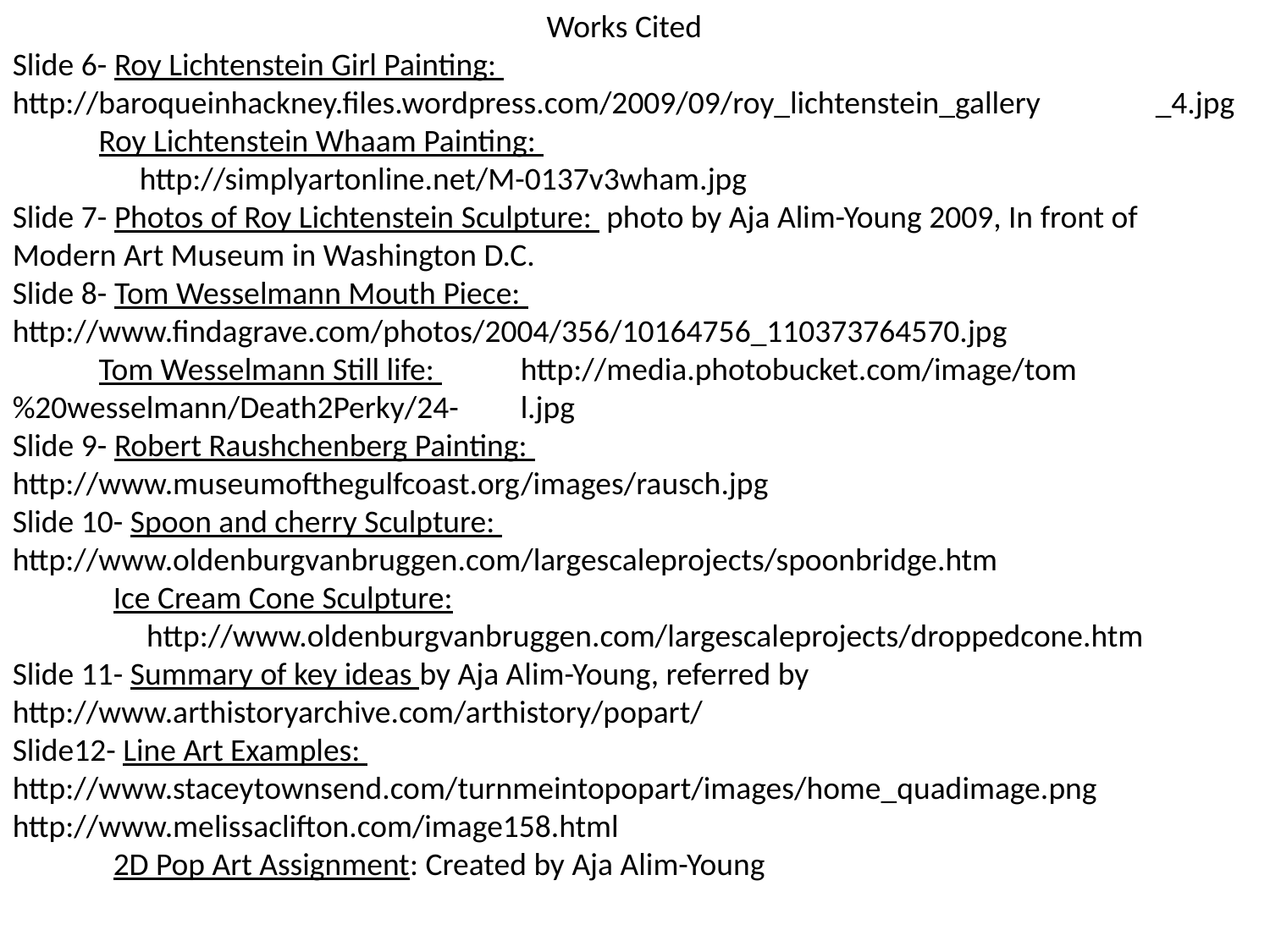

Works Cited
Slide 6- Roy Lichtenstein Girl Painting: 	http://baroqueinhackney.files.wordpress.com/2009/09/roy_lichtenstein_gallery	_4.jpg
            Roy Lichtenstein Whaam Painting:
	http://simplyartonline.net/M-0137v3wham.jpg
Slide 7- Photos of Roy Lichtenstein Sculpture:  photo by Aja Alim-Young 2009, In front of 	Modern Art Museum in Washington D.C.
Slide 8- Tom Wesselmann Mouth Piece: 	http://www.findagrave.com/photos/2004/356/10164756_110373764570.jpg
            Tom Wesselmann Still life: 	http://media.photobucket.com/image/tom%20wesselmann/Death2Perky/24-	l.jpg
Slide 9- Robert Raushchenberg Painting: 	http://www.museumofthegulfcoast.org/images/rausch.jpg
Slide 10- Spoon and cherry Sculpture: 	 	http://www.oldenburgvanbruggen.com/largescaleprojects/spoonbridge.htm
              Ice Cream Cone Sculpture:
	 http://www.oldenburgvanbruggen.com/largescaleprojects/droppedcone.htm
Slide 11- Summary of key ideas by Aja Alim-Young, referred by 	http://www.arthistoryarchive.com/arthistory/popart/
Slide12- Line Art Examples: 	http://www.staceytownsend.com/turnmeintopopart/images/home_quadimage.png	http://www.melissaclifton.com/image158.html
              2D Pop Art Assignment: Created by Aja Alim-Young